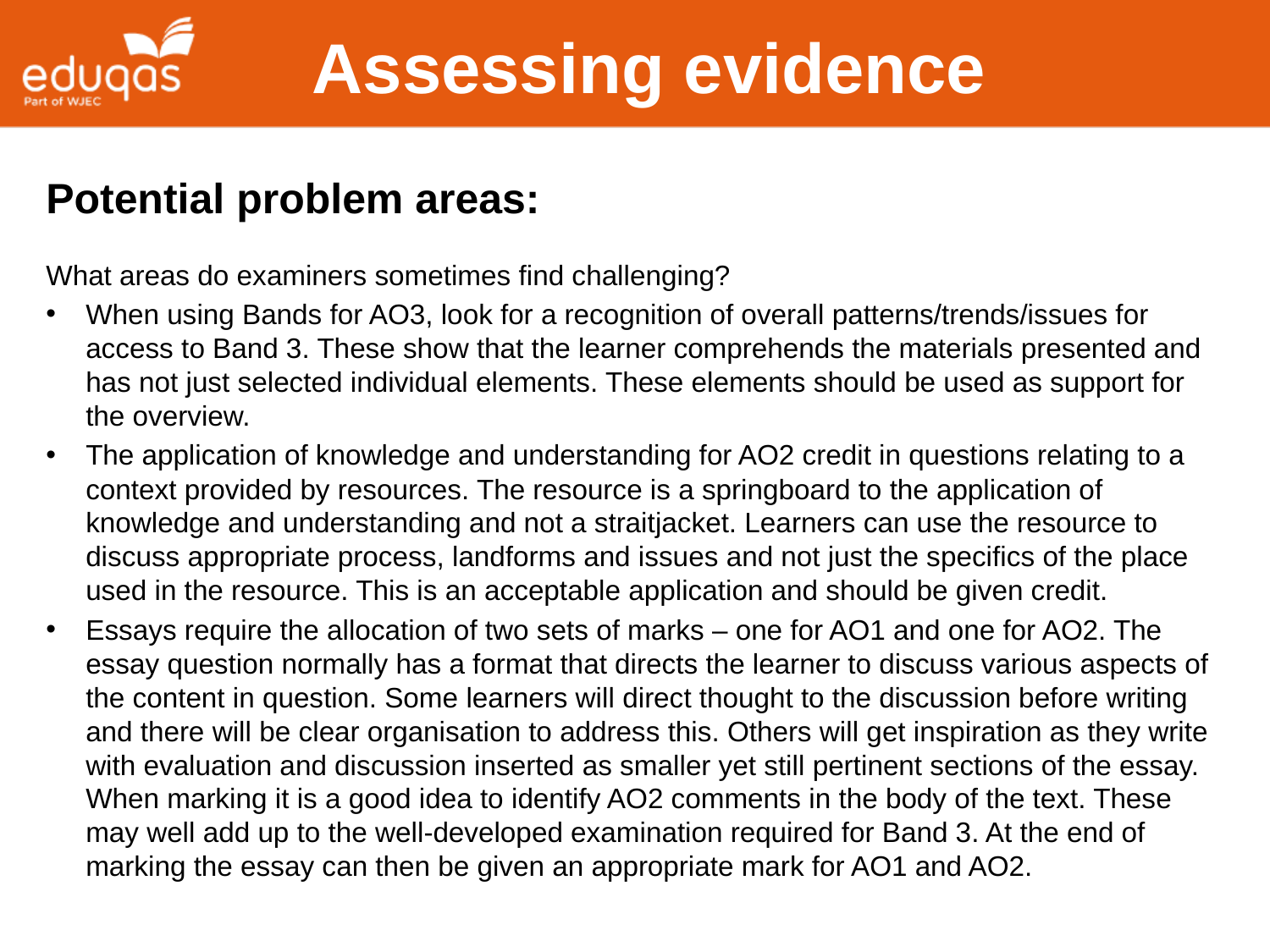

Assessing evidence
Potential problem areas:

What areas do examiners sometimes find challenging?
When using Bands for AO3, look for a recognition of overall patterns/trends/issues for access to Band 3. These show that the learner comprehends the materials presented and has not just selected individual elements. These elements should be used as support for the overview.
The application of knowledge and understanding for AO2 credit in questions relating to a context provided by resources. The resource is a springboard to the application of knowledge and understanding and not a straitjacket. Learners can use the resource to discuss appropriate process, landforms and issues and not just the specifics of the place used in the resource. This is an acceptable application and should be given credit.
Essays require the allocation of two sets of marks – one for AO1 and one for AO2. The essay question normally has a format that directs the learner to discuss various aspects of the content in question. Some learners will direct thought to the discussion before writing  and there will be clear organisation to address this. Others will get inspiration as they write with evaluation and discussion inserted as smaller yet still pertinent sections of the essay. When marking it is a good idea to identify AO2 comments in the body of the text. These may well add up to the well-developed examination required for Band 3. At the end of marking the essay can then be given an appropriate mark for AO1 and AO2.